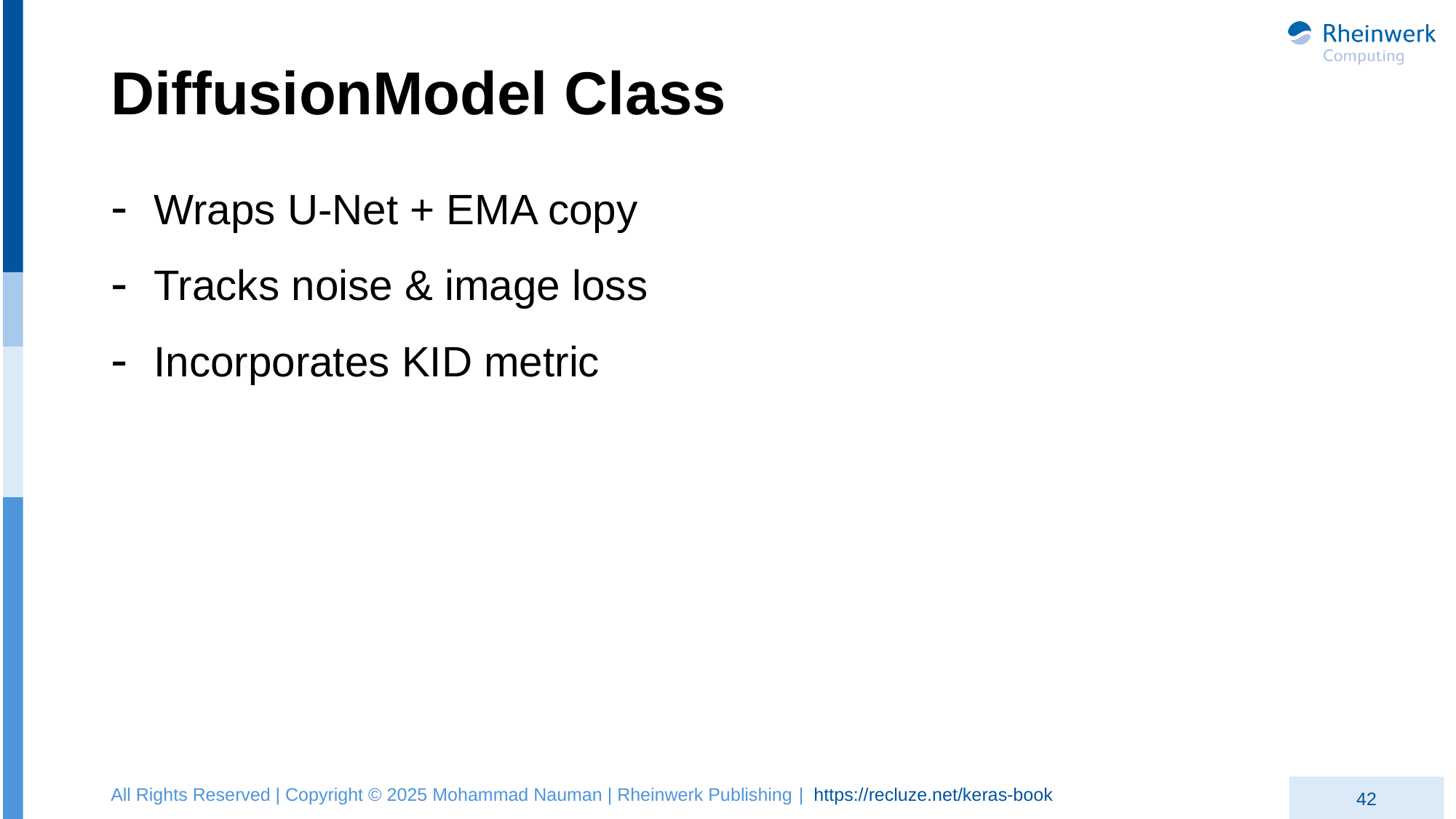

# DiffusionModel Class
Wraps U-Net + EMA copy
Tracks noise & image loss
Incorporates KID metric